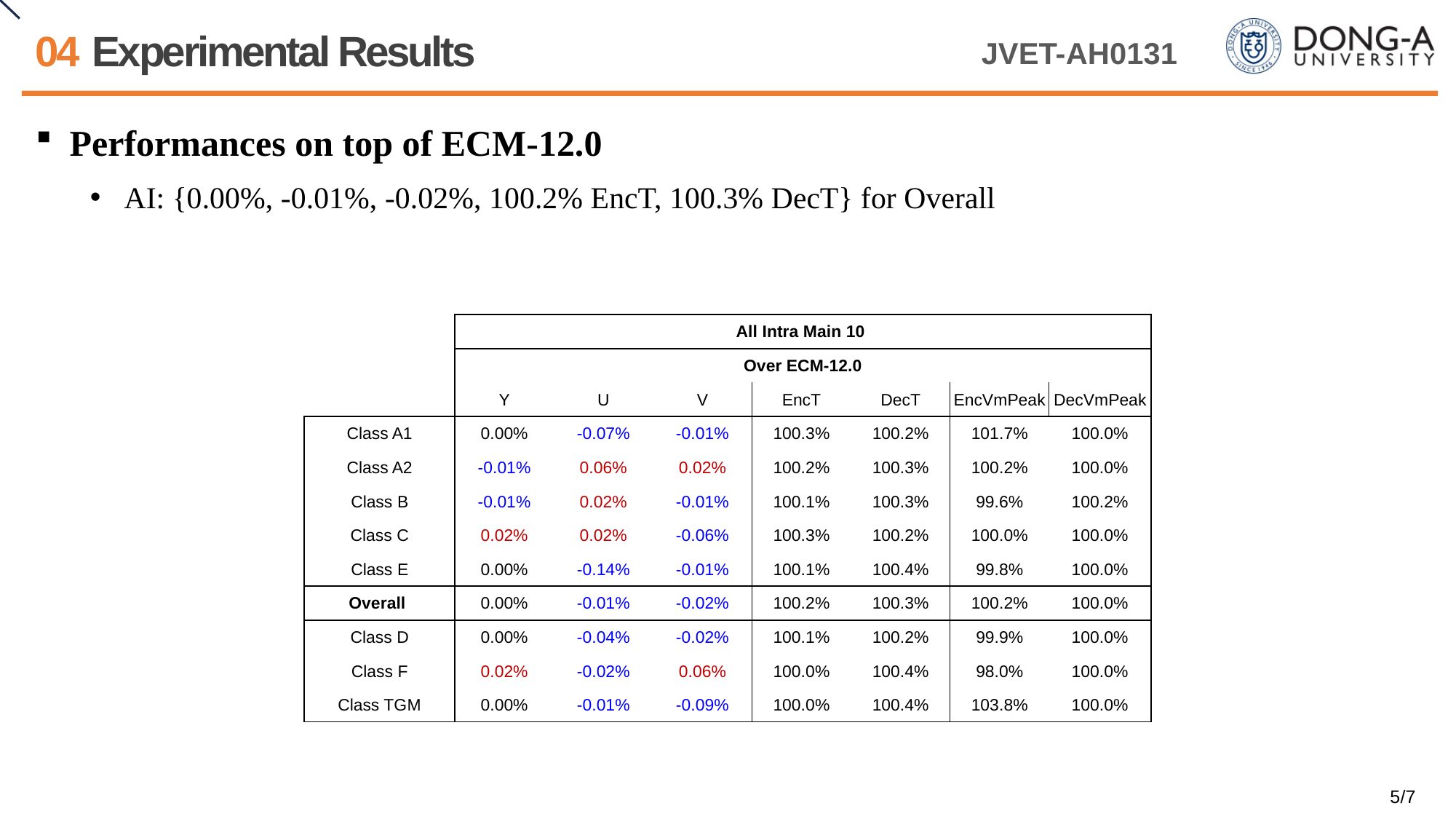

# 04 Experimental Results
Performances on top of ECM-12.0
AI: {0.00%, -0.01%, -0.02%, 100.2% EncT, 100.3% DecT} for Overall
|  | All Intra Main 10 |  |  |  |  |  |  |
| --- | --- | --- | --- | --- | --- | --- | --- |
|  | Over ECM-12.0 |  |  |  |  |  |  |
|  | Y | U | V | EncT | DecT | EncVmPeak | DecVmPeak |
| Class A1 | 0.00% | -0.07% | -0.01% | 100.3% | 100.2% | 101.7% | 100.0% |
| Class A2 | -0.01% | 0.06% | 0.02% | 100.2% | 100.3% | 100.2% | 100.0% |
| Class B | -0.01% | 0.02% | -0.01% | 100.1% | 100.3% | 99.6% | 100.2% |
| Class C | 0.02% | 0.02% | -0.06% | 100.3% | 100.2% | 100.0% | 100.0% |
| Class E | 0.00% | -0.14% | -0.01% | 100.1% | 100.4% | 99.8% | 100.0% |
| Overall | 0.00% | -0.01% | -0.02% | 100.2% | 100.3% | 100.2% | 100.0% |
| Class D | 0.00% | -0.04% | -0.02% | 100.1% | 100.2% | 99.9% | 100.0% |
| Class F | 0.02% | -0.02% | 0.06% | 100.0% | 100.4% | 98.0% | 100.0% |
| Class TGM | 0.00% | -0.01% | -0.09% | 100.0% | 100.4% | 103.8% | 100.0% |